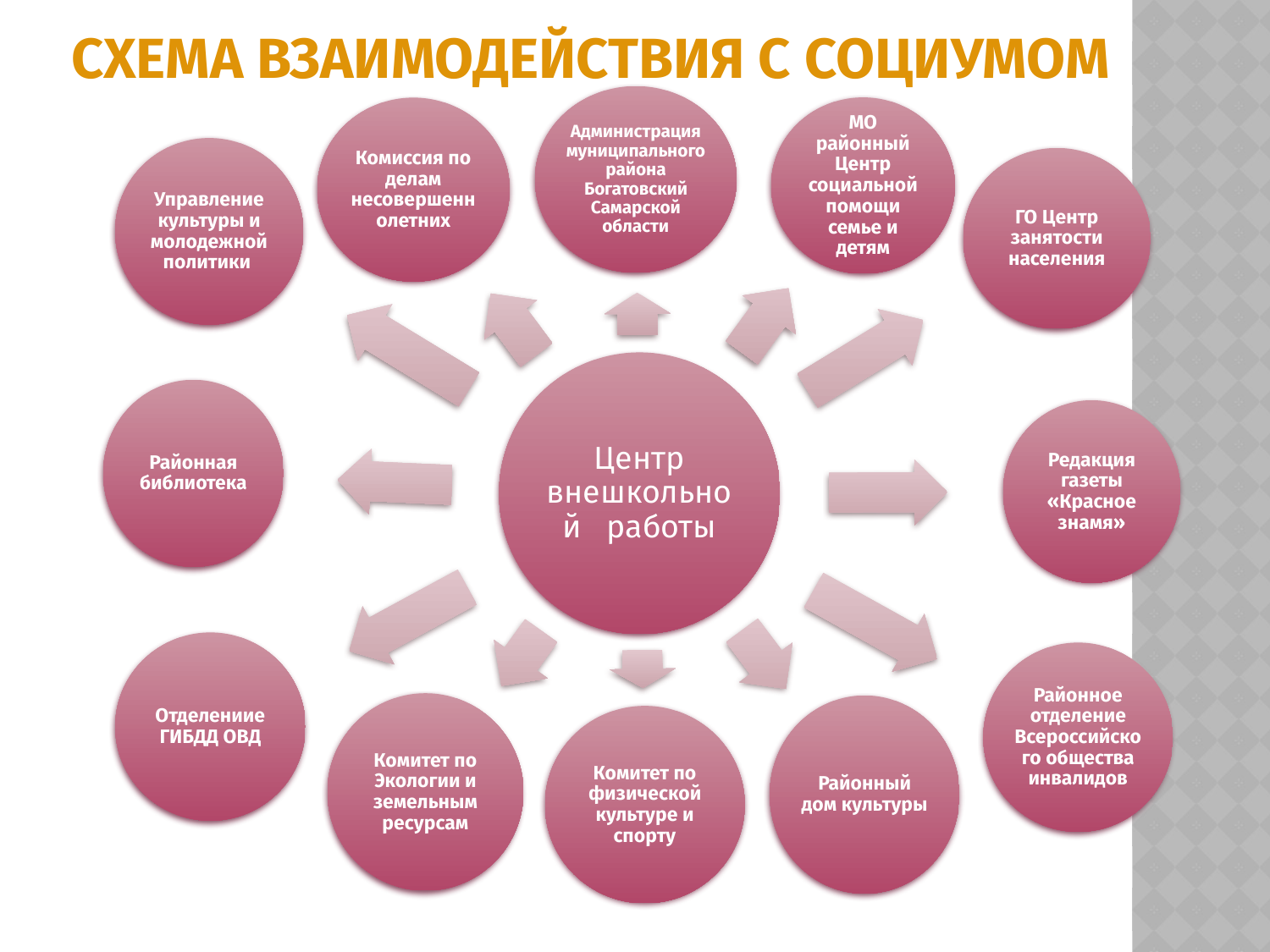

# Схема взаимодействия с социумом
  Центр   внешкольной   работы

Администрация муниципального района Богатовский Самарской области

МО районный Центр социальной помощи семье и детям

Редакция газеты «Красное знамя»

Районное отделение Всероссийского общества инвалидов

Районный дом культуры

Комитет по физической культуре и спорту

Комитет по Экологии и земельным ресурсам

Отделениие ГИБДД ОВД

Районная библиотека

Управление культуры и молодежной политики

Комиссия по делам несовершеннолетних

ГО Центр занятости населения